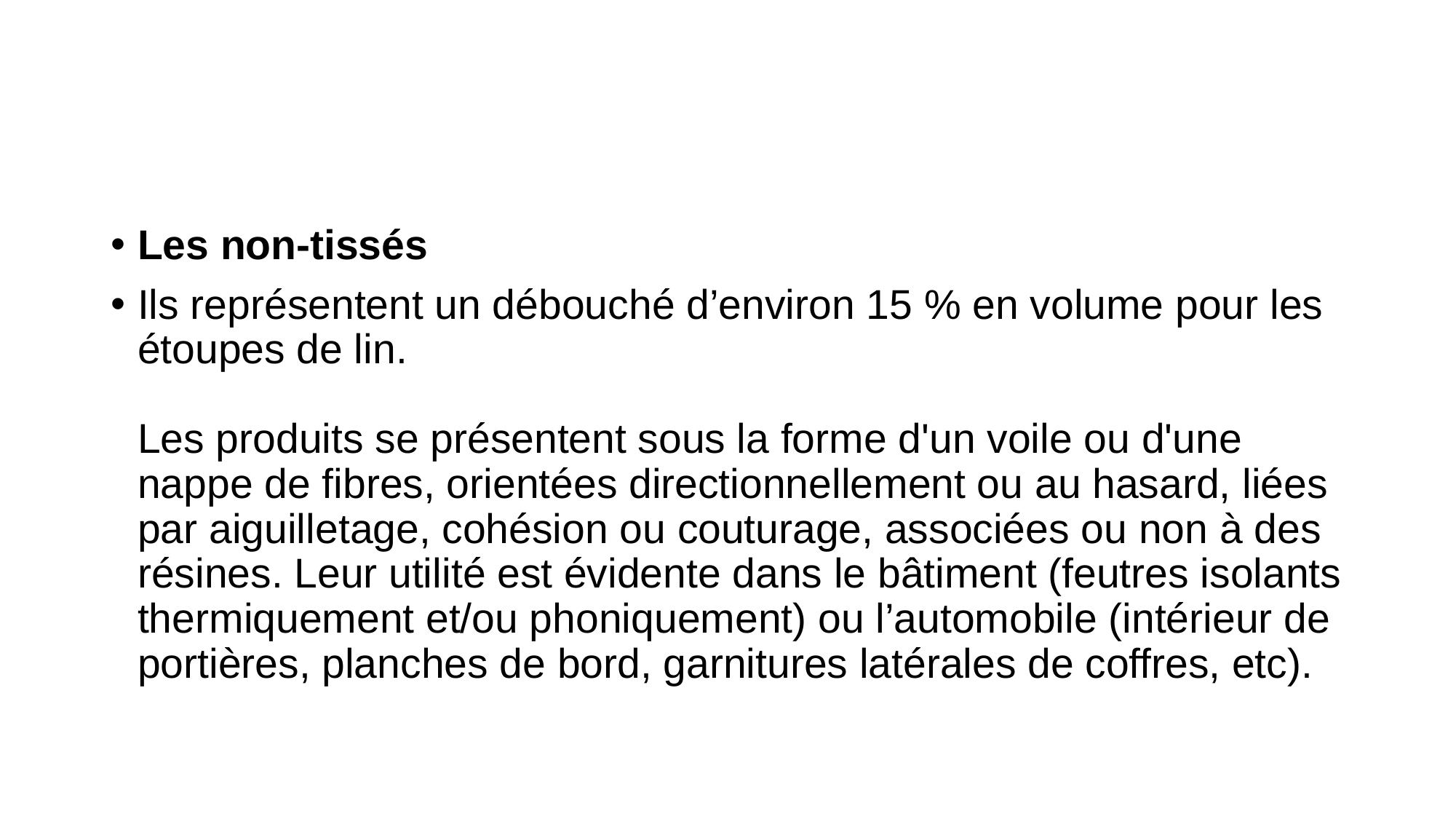

#
Les non-tissés
Ils représentent un débouché d’environ 15 % en volume pour les étoupes de lin.
Les produits se présentent sous la forme d'un voile ou d'une nappe de fibres, orientées directionnellement ou au hasard, liées par aiguilletage, cohésion ou couturage, associées ou non à des résines. Leur utilité est évidente dans le bâtiment (feutres isolants thermiquement et/ou phoniquement) ou l’automobile (intérieur de portières, planches de bord, garnitures latérales de coffres, etc).